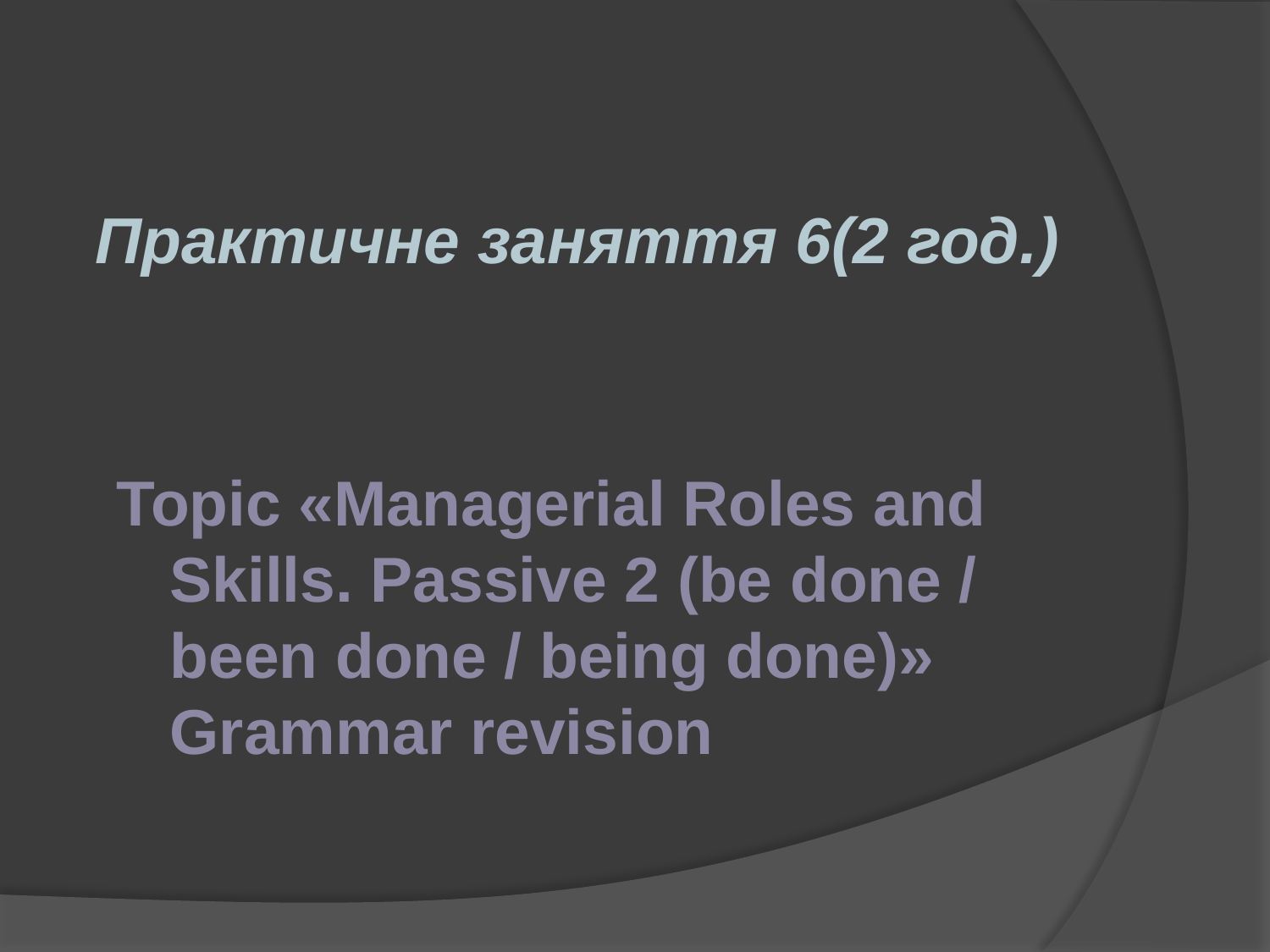

# Практичне заняття 6(2 год.)
Topic «Managerial Roles and Skills. Passive 2 (be done / been done / being done)» Grammar revision